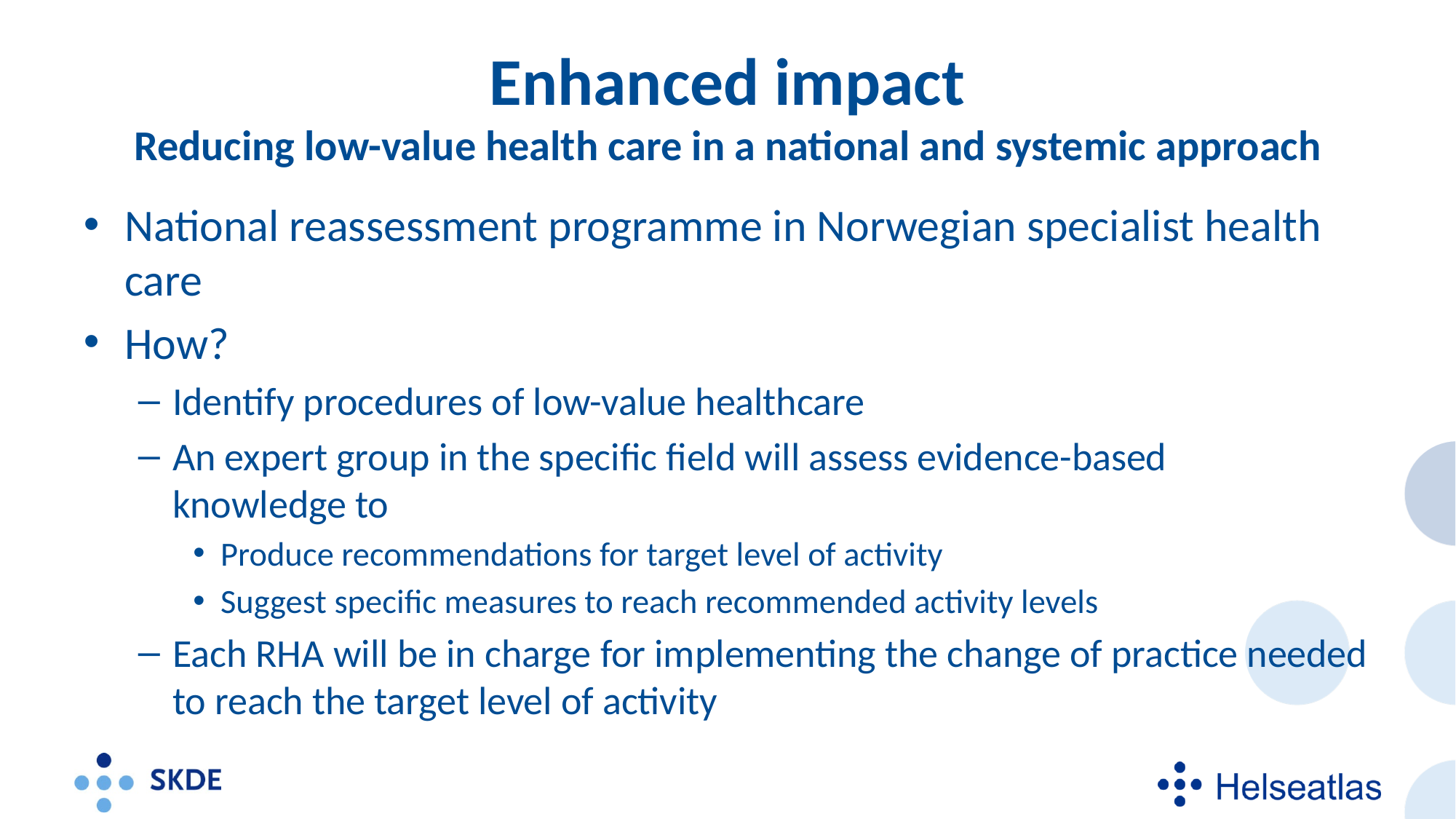

# Enhanced impact Reducing low-value health care in a national and systemic approach
National reassessment programme in Norwegian specialist health care
How?
Identify procedures of low-value healthcare
An expert group in the specific field will assess evidence-based     knowledge to
Produce recommendations for target level of activity
Suggest specific measures to reach recommended activity levels
Each RHA will be in charge for implementing the change of practice needed to reach the target level of activity